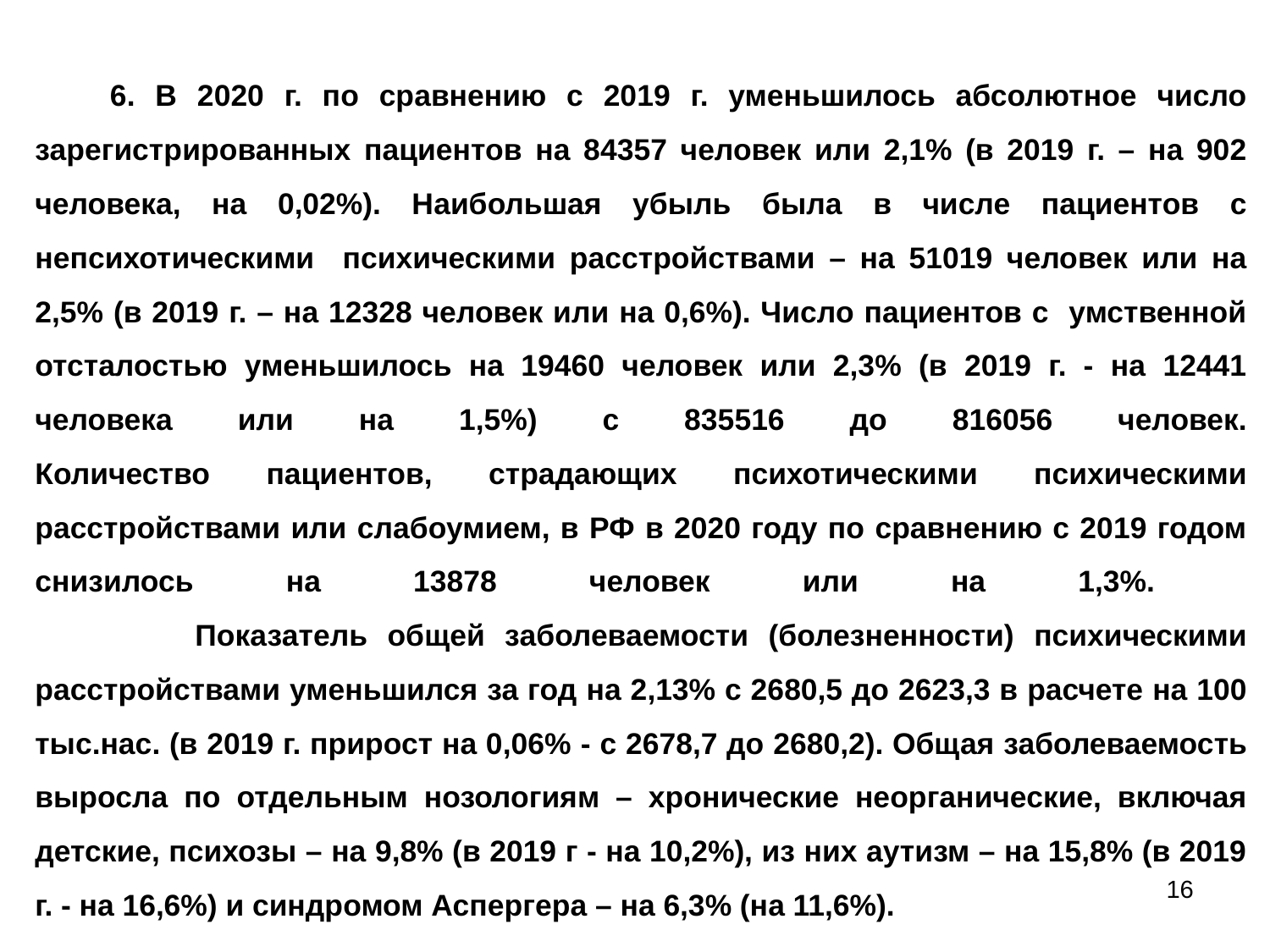

# 6. В 2020 г. по сравнению с 2019 г. уменьшилось абсолютное число зарегистрированных пациентов на 84357 человек или 2,1% (в 2019 г. – на 902 человека, на 0,02%). Наибольшая убыль была в числе пациентов с непсихотическими  психическими расстройствами – на 51019 человек или на 2,5% (в 2019 г. – на 12328 человек или на 0,6%). Число пациентов с  умственной отсталостью уменьшилось на 19460 человек или 2,3% (в 2019 г. - на 12441 человека или на 1,5%) с 835516 до 816056 человек. Количество пациентов, страдающих психотическими психическими расстройствами или слабоумием, в РФ в 2020 году по сравнению с 2019 годом снизилось на 13878 человек или на 1,3%. Показатель общей заболеваемости (болезненности) психическими расстройствами уменьшился за год на 2,13% с 2680,5 до 2623,3 в расчете на 100 тыс.нас. (в 2019 г. прирост на 0,06% - c 2678,7 до 2680,2). Общая заболеваемость выросла по отдельным нозологиям – хронические неорганические, включая детские, психозы – на 9,8% (в 2019 г - на 10,2%), из них аутизм – на 15,8% (в 2019 г. - на 16,6%) и синдромом Аспергера – на 6,3% (на 11,6%).
16